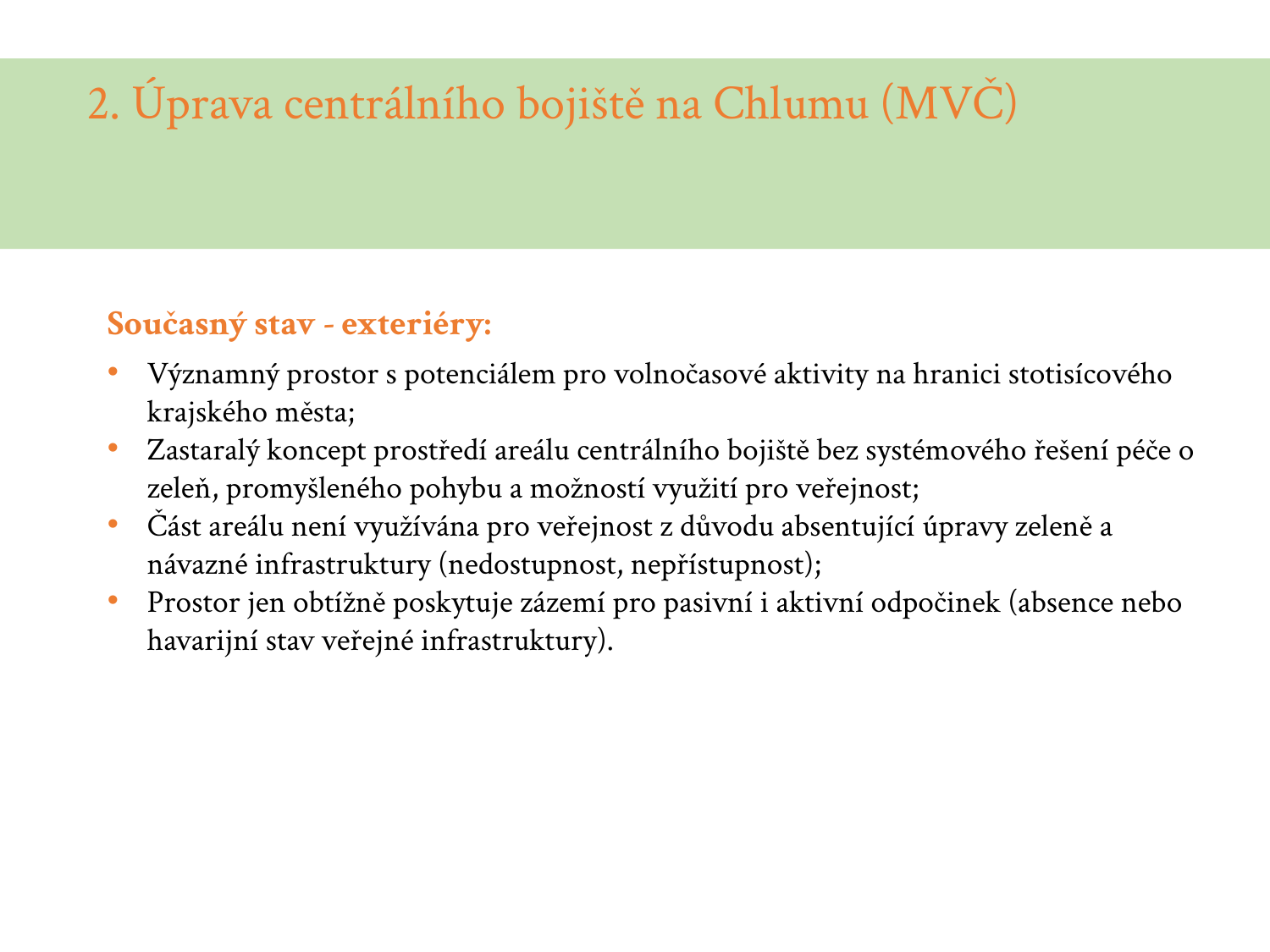

2. Úprava centrálního bojiště na Chlumu (MVČ)
Současný stav - exteriéry:
Významný prostor s potenciálem pro volnočasové aktivity na hranici stotisícového krajského města;
Zastaralý koncept prostředí areálu centrálního bojiště bez systémového řešení péče o zeleň, promyšleného pohybu a možností využití pro veřejnost;
Část areálu není využívána pro veřejnost z důvodu absentující úpravy zeleně a návazné infrastruktury (nedostupnost, nepřístupnost);
Prostor jen obtížně poskytuje zázemí pro pasivní i aktivní odpočinek (absence nebo havarijní stav veřejné infrastruktury).